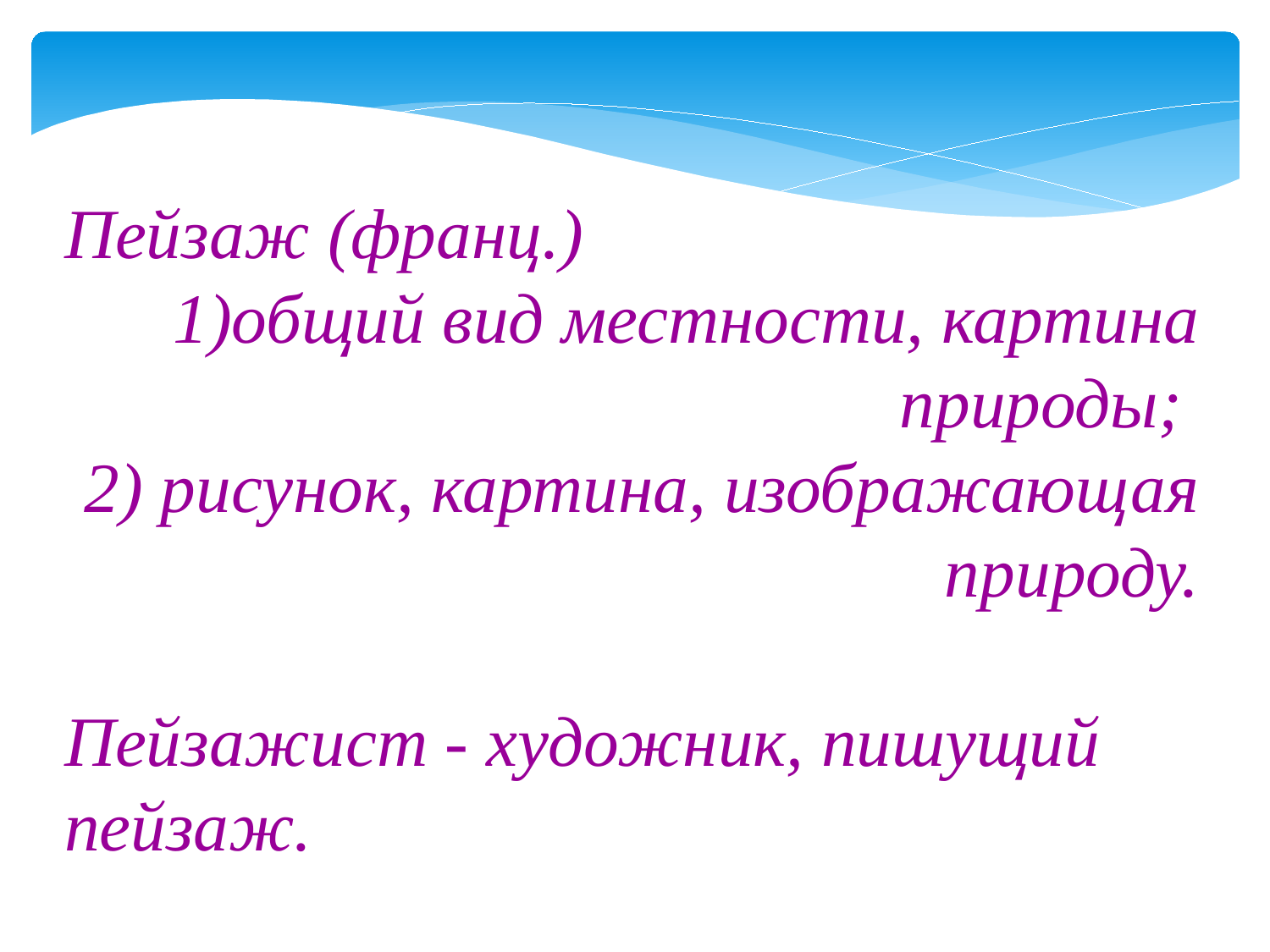

Пейзаж (франц.)
общий вид местности, картина природы;
2) рисунок, картина, изображающая природу.

Пейзажист - художник, пишущий пейзаж.